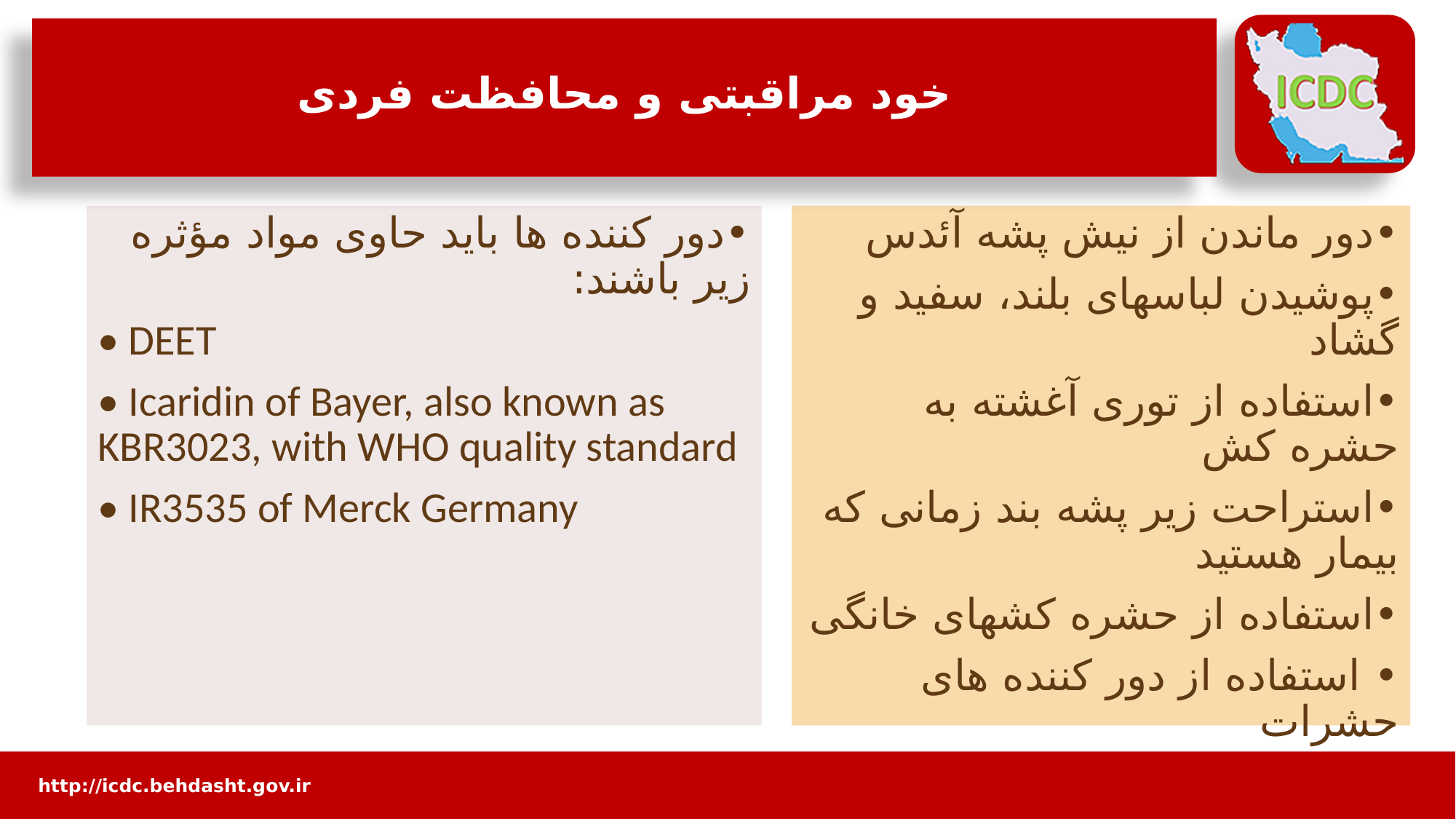

# خود مراقبتی و محافظت فردی
•دور کننده ها باید حاوی مواد مؤثره زیر باشند:
• DEET
• Icaridin of Bayer, also known as KBR3023, with WHO quality standard
• IR3535 of Merck Germany
•دور ماندن از نیش پشه آئدس
•پوشیدن لباسهای بلند، سفید و گشاد
•استفاده از توری آغشته به حشره کش
•استراحت زیر پشه بند زمانی که بیمار هستید
•استفاده از حشره کشهای خانگی
• استفاده از دور کننده های حشرات